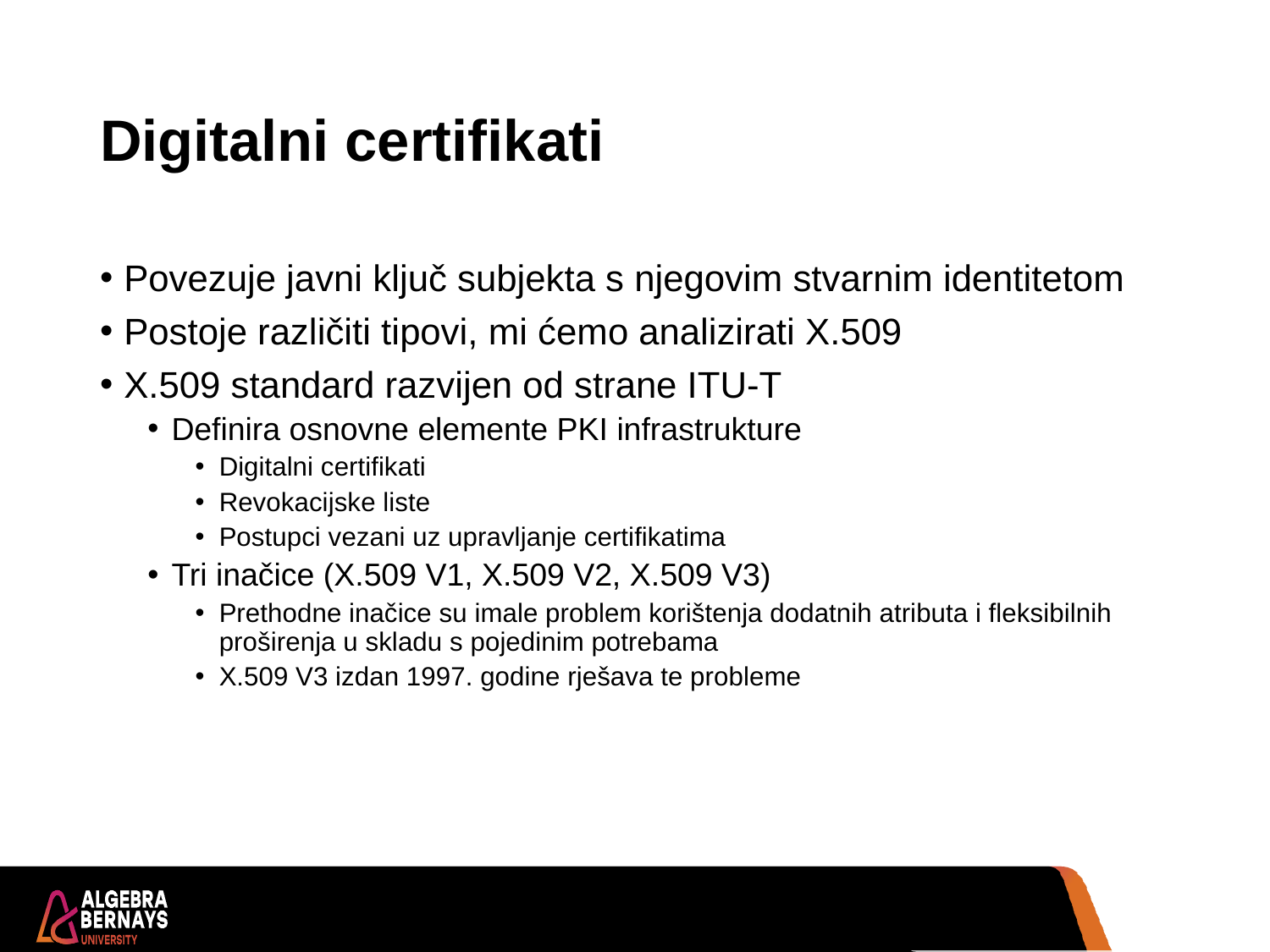

# Digitalni certifikati
Povezuje javni ključ subjekta s njegovim stvarnim identitetom
Postoje različiti tipovi, mi ćemo analizirati X.509
X.509 standard razvijen od strane ITU-T
Definira osnovne elemente PKI infrastrukture
Digitalni certifikati
Revokacijske liste
Postupci vezani uz upravljanje certifikatima
Tri inačice (X.509 V1, X.509 V2, X.509 V3)
Prethodne inačice su imale problem korištenja dodatnih atributa i fleksibilnih proširenja u skladu s pojedinim potrebama
X.509 V3 izdan 1997. godine rješava te probleme